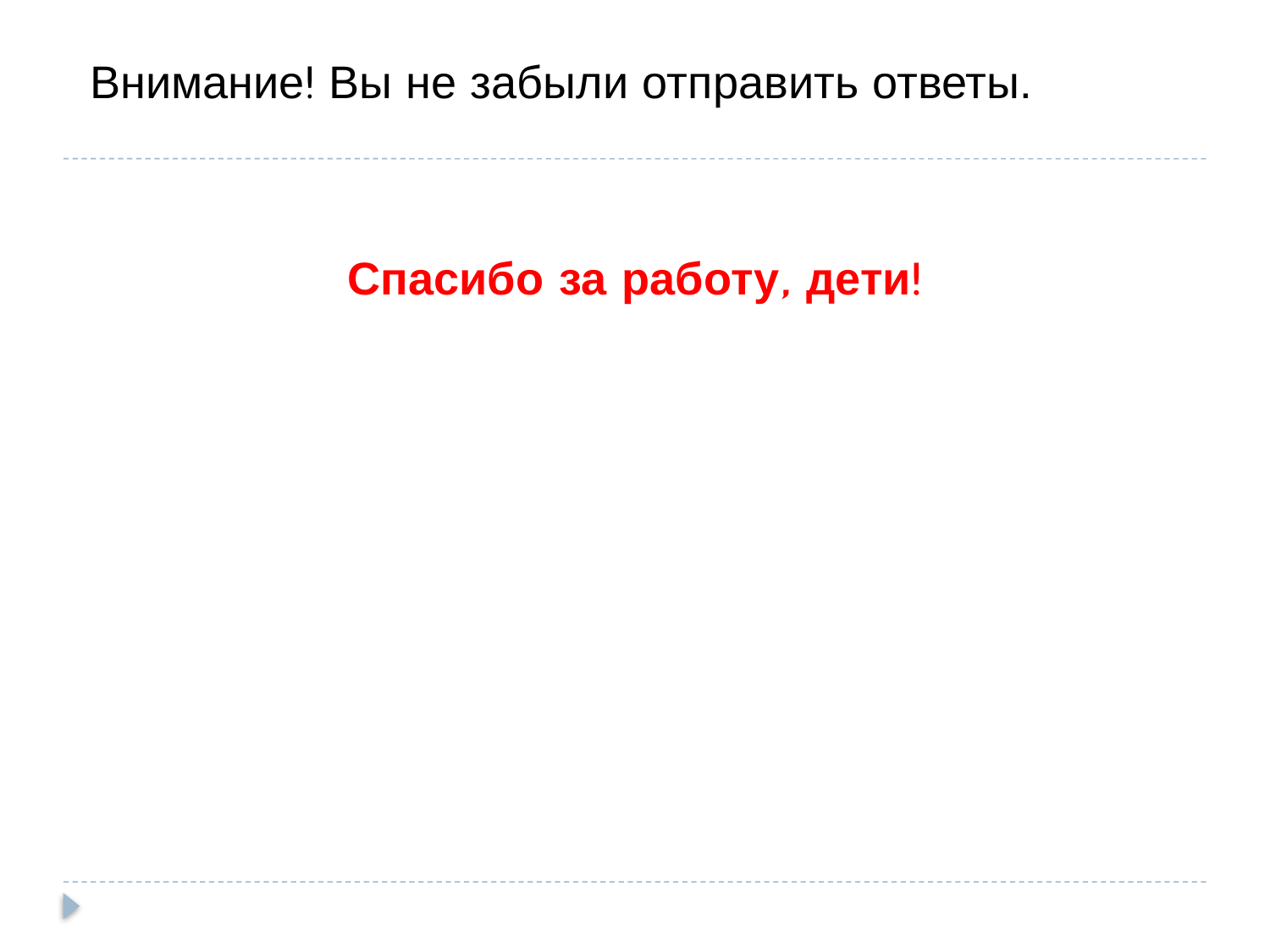

Внимание! Вы не забыли отправить ответы.

Спасибо за работу, дети!